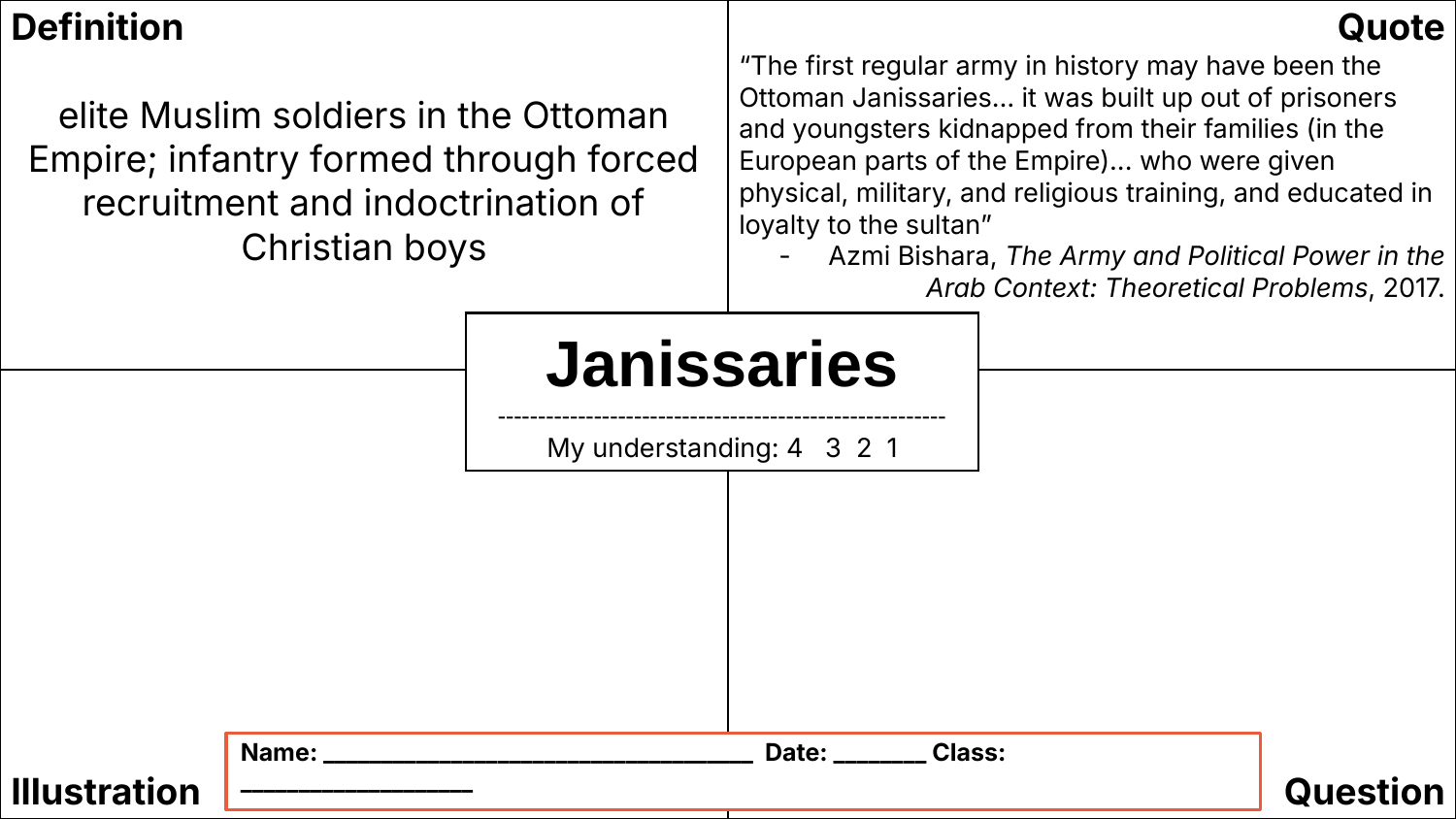

| Definition elite Muslim soldiers in the Ottoman Empire; infantry formed through forced recruitment and indoctrination of Christian boys | Quote “The first regular army in history may have been the Ottoman Janissaries… it was built up out of prisoners and youngsters kidnapped from their families (in the European parts of the Empire)... who were given physical, military, and religious training, and educated in loyalty to the sultan” Azmi Bishara, The Army and Political Power in the Arab Context: Theoretical Problems, 2017. |
| --- | --- |
| Illustration | Question |
Janissaries
--------------------------------------------------------
My understanding: 4   3  2  1
Name: _____________________________________  Date: ________ Class: ____________________